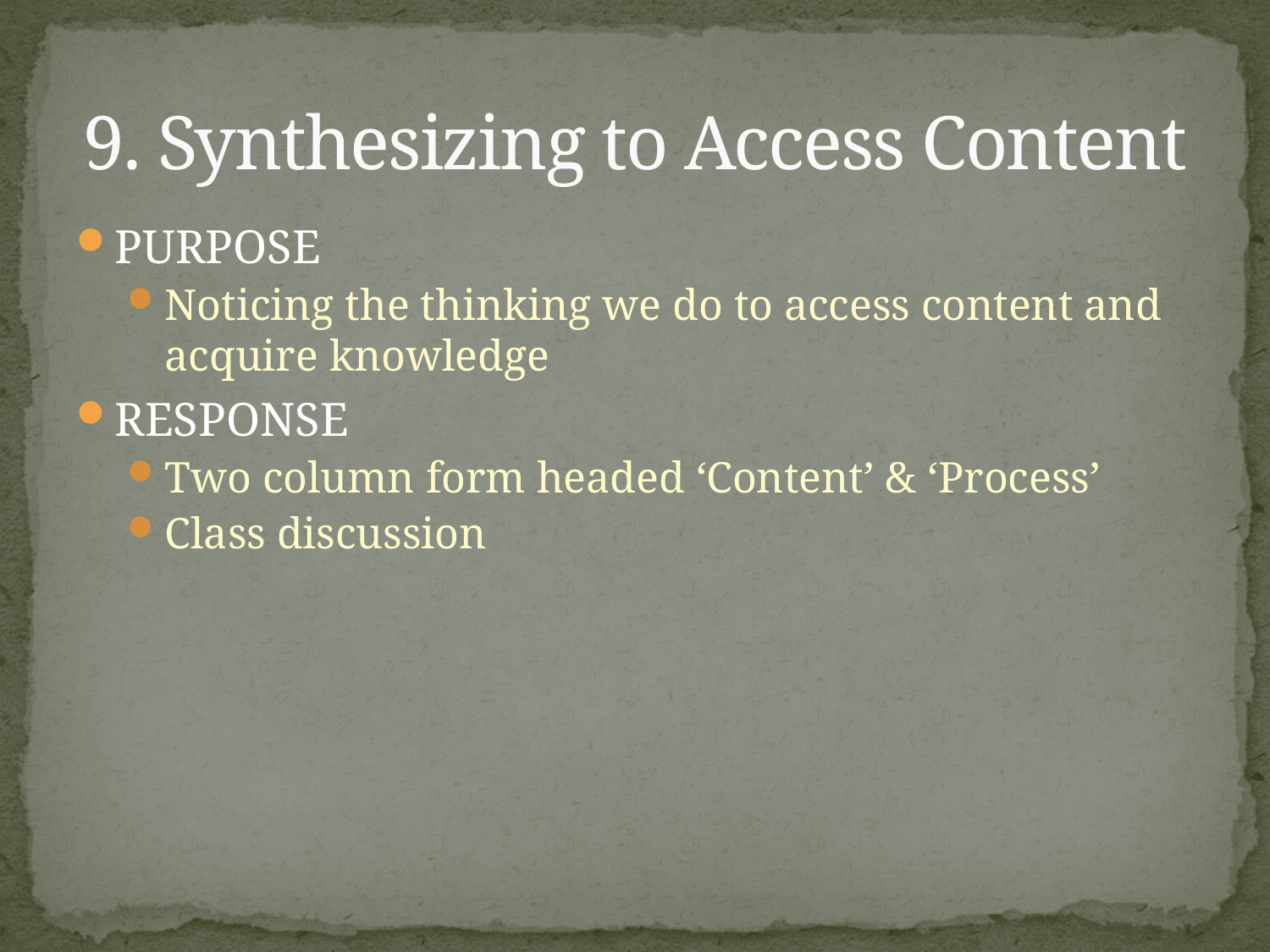

# 9. Synthesizing to Access Content
PURPOSE
Noticing the thinking we do to access content and acquire knowledge
RESPONSE
Two column form headed ‘Content’ & ‘Process’
Class discussion